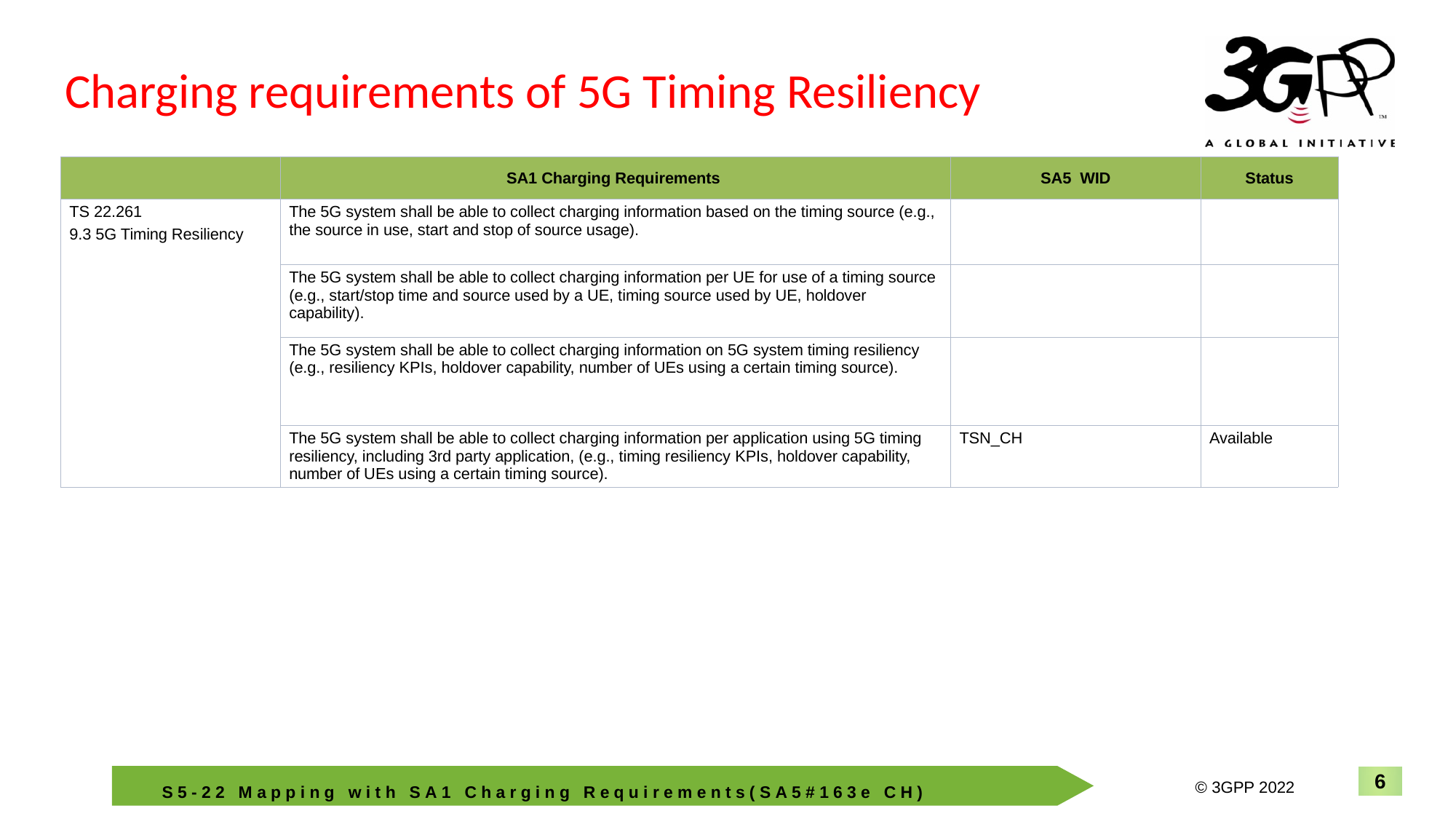

# Charging requirements of 5G Timing Resiliency
|  | SA1 Charging Requirements | SA5 WID | Status |
| --- | --- | --- | --- |
| TS 22.261 9.3 5G Timing Resiliency | The 5G system shall be able to collect charging information based on the timing source (e.g., the source in use, start and stop of source usage). |  |  |
|  | The 5G system shall be able to collect charging information per UE for use of a timing source (e.g., start/stop time and source used by a UE, timing source used by UE, holdover capability). |  |  |
|  | The 5G system shall be able to collect charging information on 5G system timing resiliency (e.g., resiliency KPIs, holdover capability, number of UEs using a certain timing source). |  |  |
|  | The 5G system shall be able to collect charging information per application using 5G timing resiliency, including 3rd party application, (e.g., timing resiliency KPIs, holdover capability, number of UEs using a certain timing source). | TSN\_CH | Available |